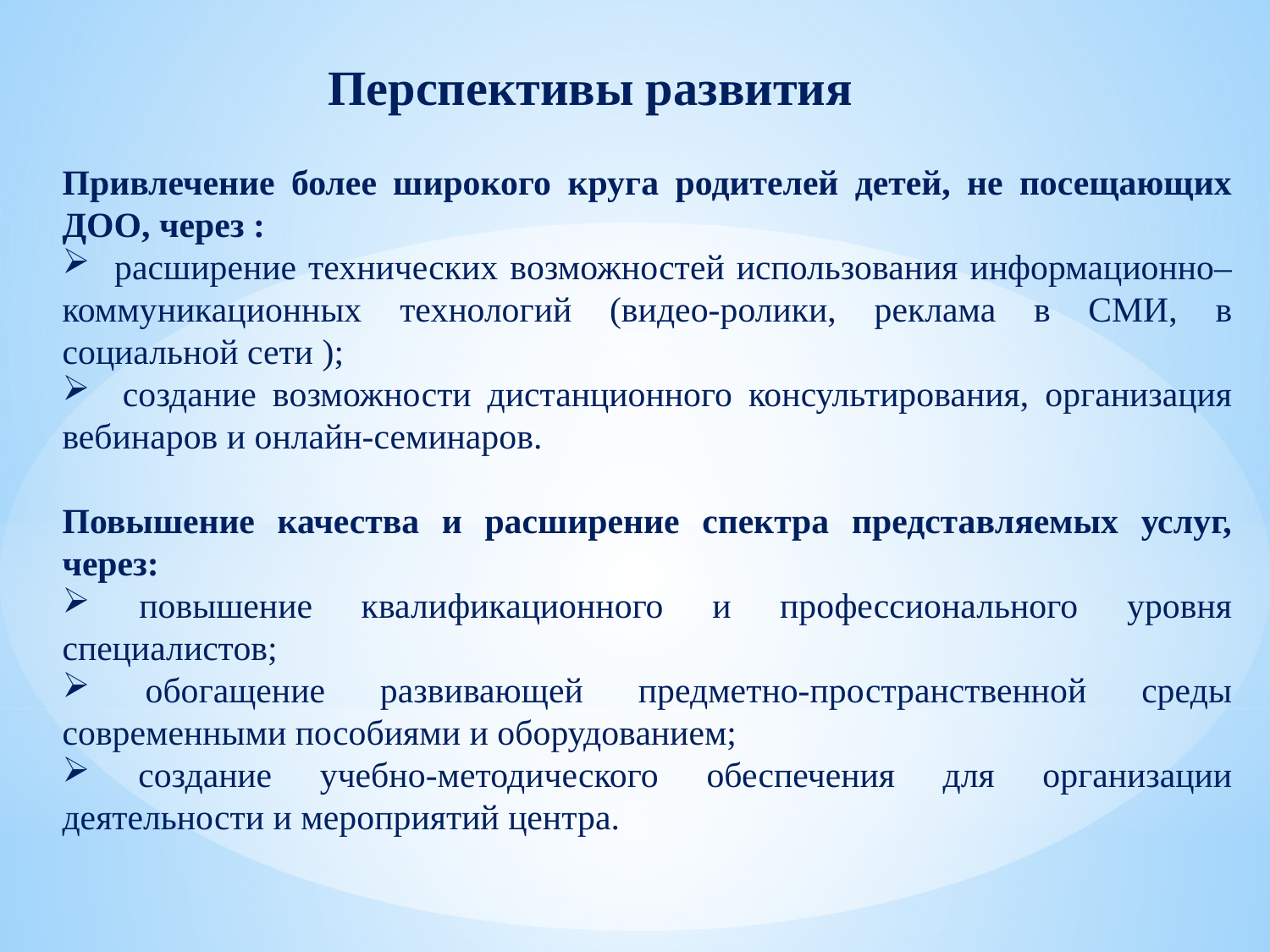

Перспективы развития

Привлечение более широкого круга родителей детей, не посещающих ДОО, через :
  расширение технических возможностей использования информационно–коммуникационных технологий (видео-ролики, реклама в СМИ, в социальной сети );
  создание возможности дистанционного консультирования, организация вебинаров и онлайн-семинаров.

Повышение качества и расширение спектра представляемых услуг, через:
 повышение квалификационного и профессионального уровня специалистов;
 обогащение развивающей предметно-пространственной среды современными пособиями и оборудованием;
 создание учебно-методического обеспечения для организации деятельности и мероприятий центра.